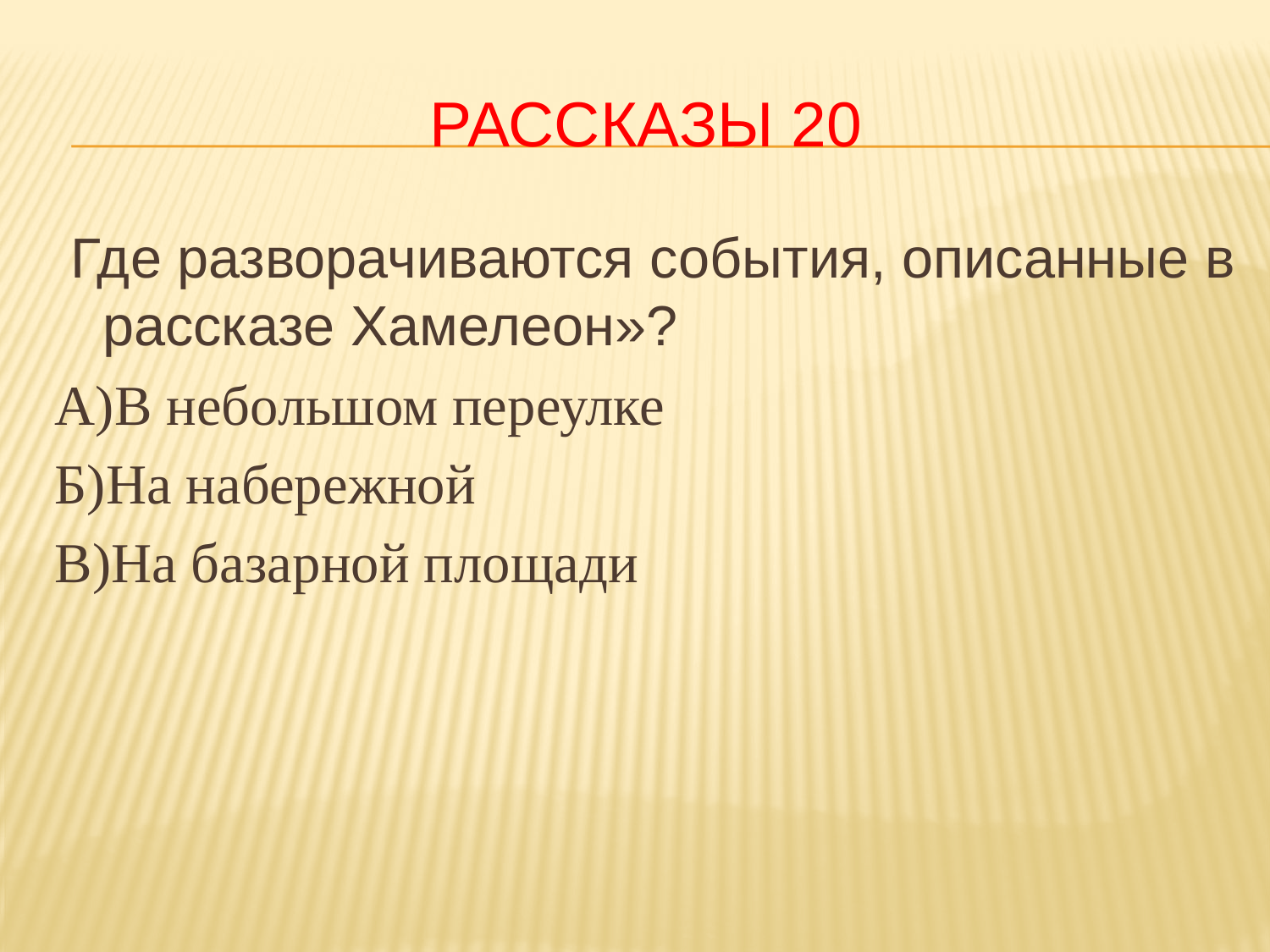

# Рассказы 20
 Где разворачиваются события, описанные в рассказе Хамелеон»?
А)В небольшом переулке
Б)На набережной
В)На базарной площади